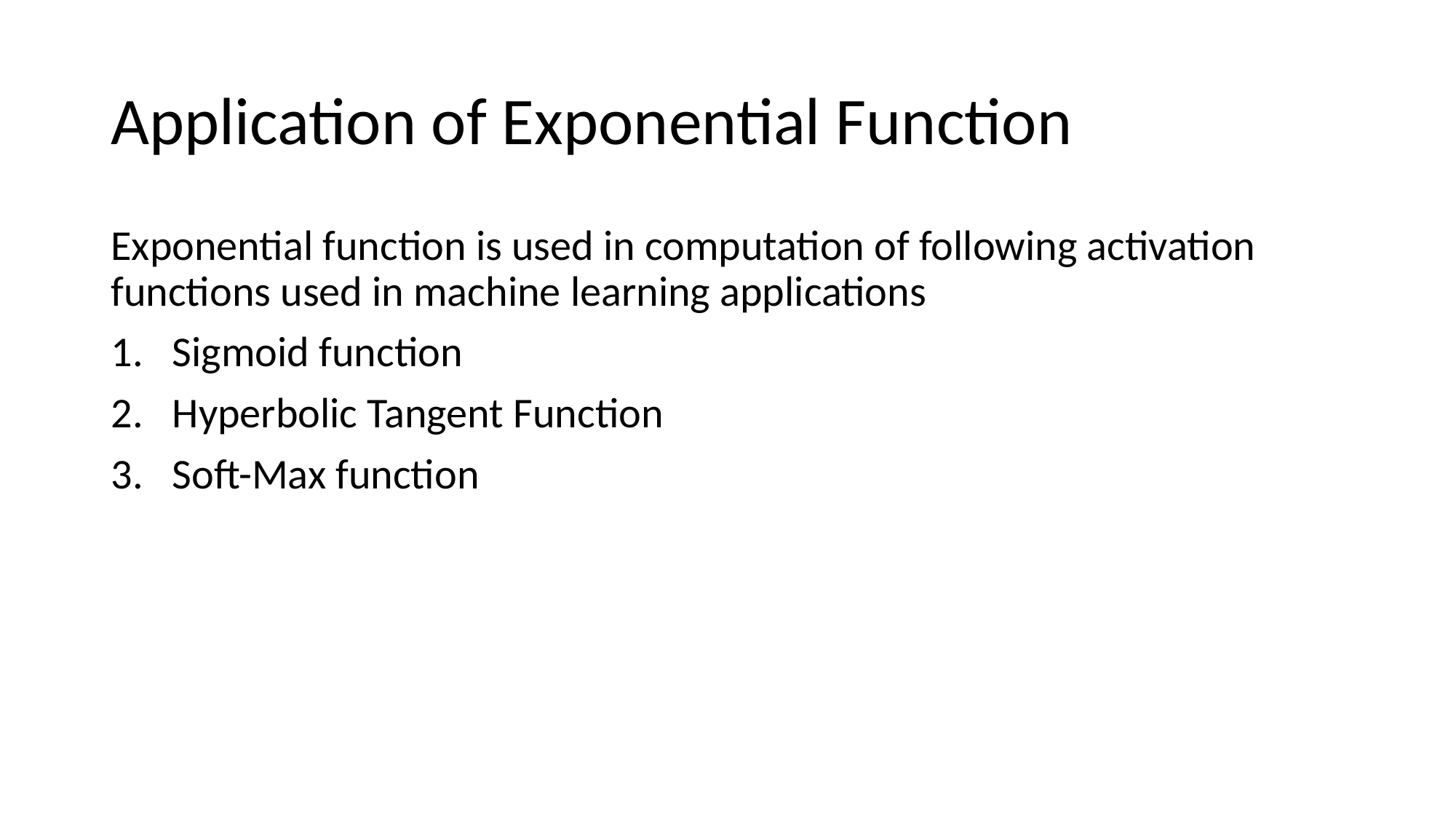

# Application of Exponential Function
Exponential function is used in computation of following activation functions used in machine learning applications
Sigmoid function
Hyperbolic Tangent Function
Soft-Max function